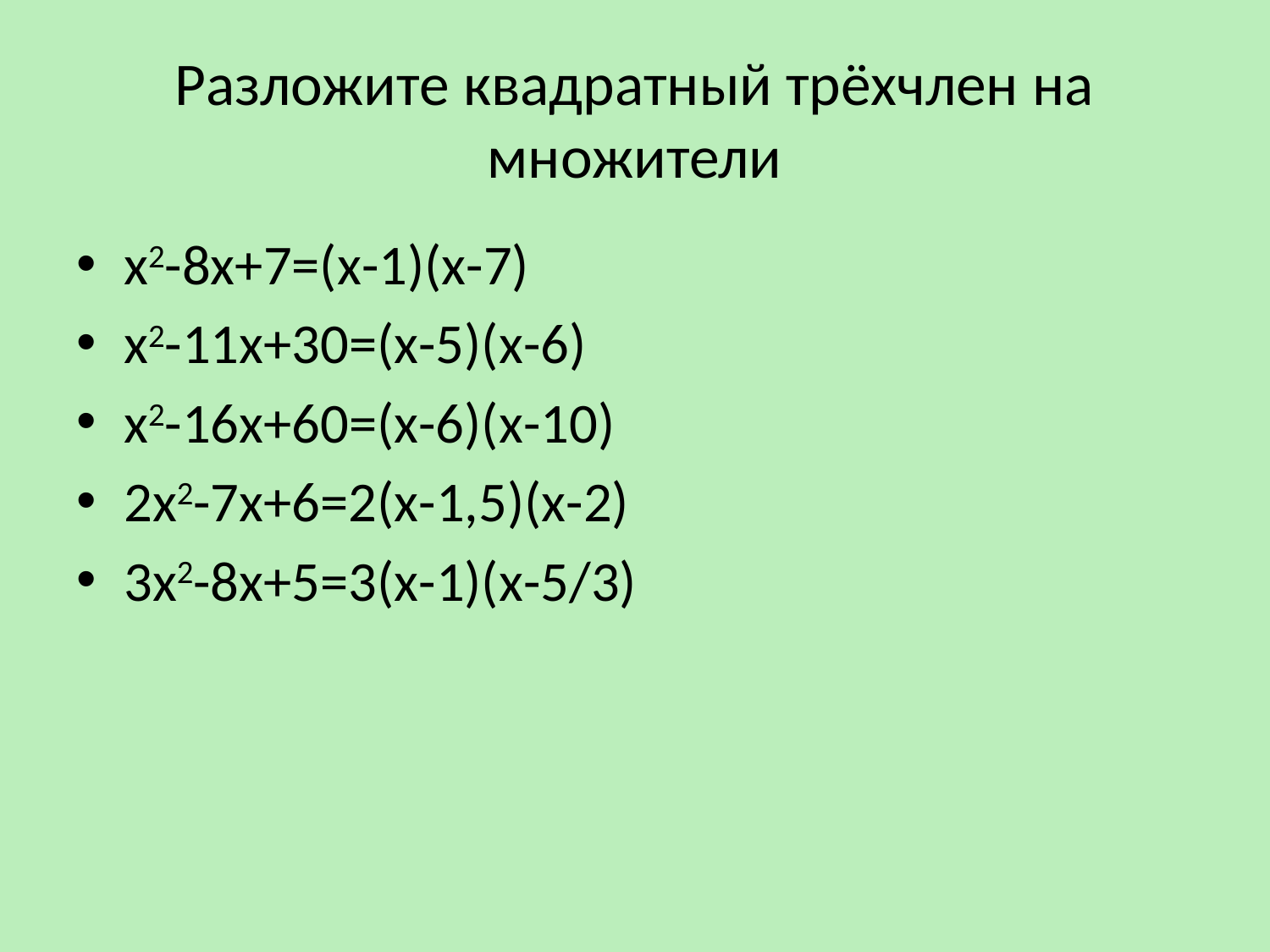

# Разложите квадратный трёхчлен на множители
х2-8х+7=(х-1)(х-7)
х2-11х+30=(х-5)(х-6)
х2-16х+60=(х-6)(х-10)
2х2-7х+6=2(х-1,5)(х-2)
3х2-8х+5=3(х-1)(х-5/3)